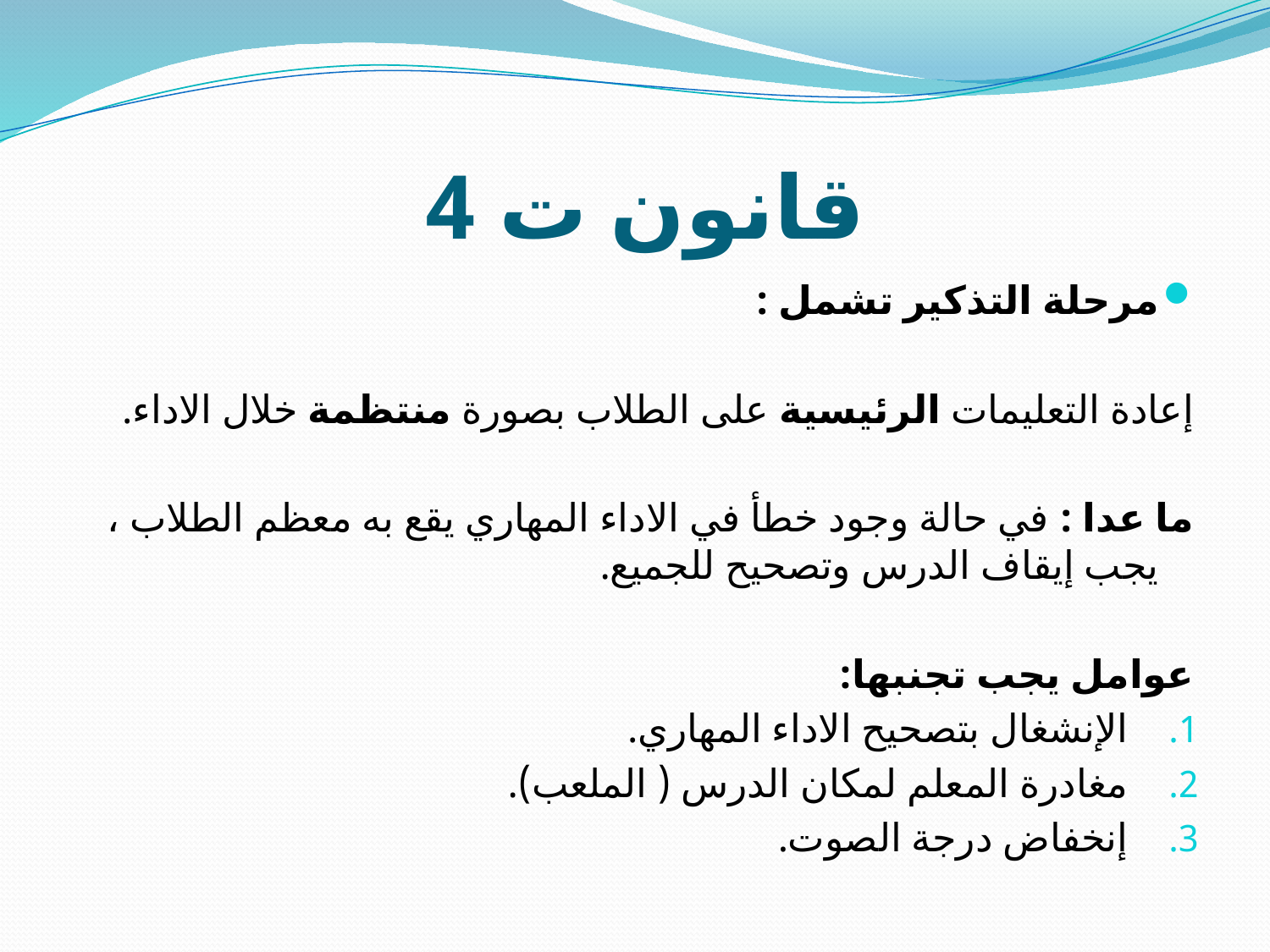

# قانون ت 4
مرحلة التذكير تشمل :

إعادة التعليمات الرئيسية على الطلاب بصورة منتظمة خلال الاداء.

ما عدا : في حالة وجود خطأ في الاداء المهاري يقع به معظم الطلاب ، يجب إيقاف الدرس وتصحيح للجميع.

عوامل يجب تجنبها:
الإنشغال بتصحيح الاداء المهاري.
مغادرة المعلم لمكان الدرس ( الملعب).
إنخفاض درجة الصوت.